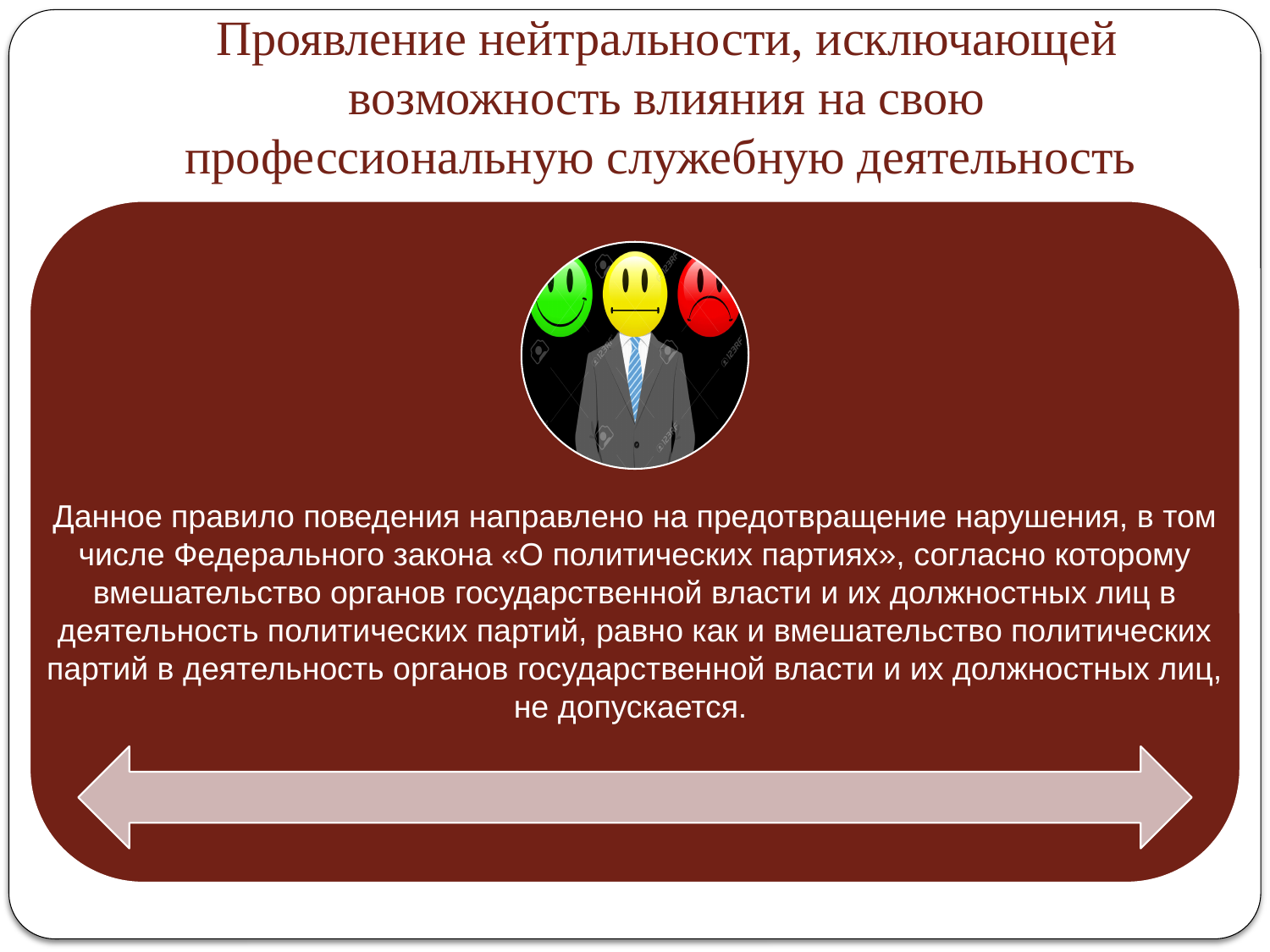

# Проявление нейтральности, исключающей возможность влияния на свою профессиональную служебную деятельность
Данное правило поведения направлено на предотвращение нарушения, в том числе Федерального закона «О политических партиях», согласно которому вмешательство органов государственной власти и их должностных лиц в деятельность политических партий, равно как и вмешательство политических партий в деятельность органов государственной власти и их должностных лиц, не допускается.